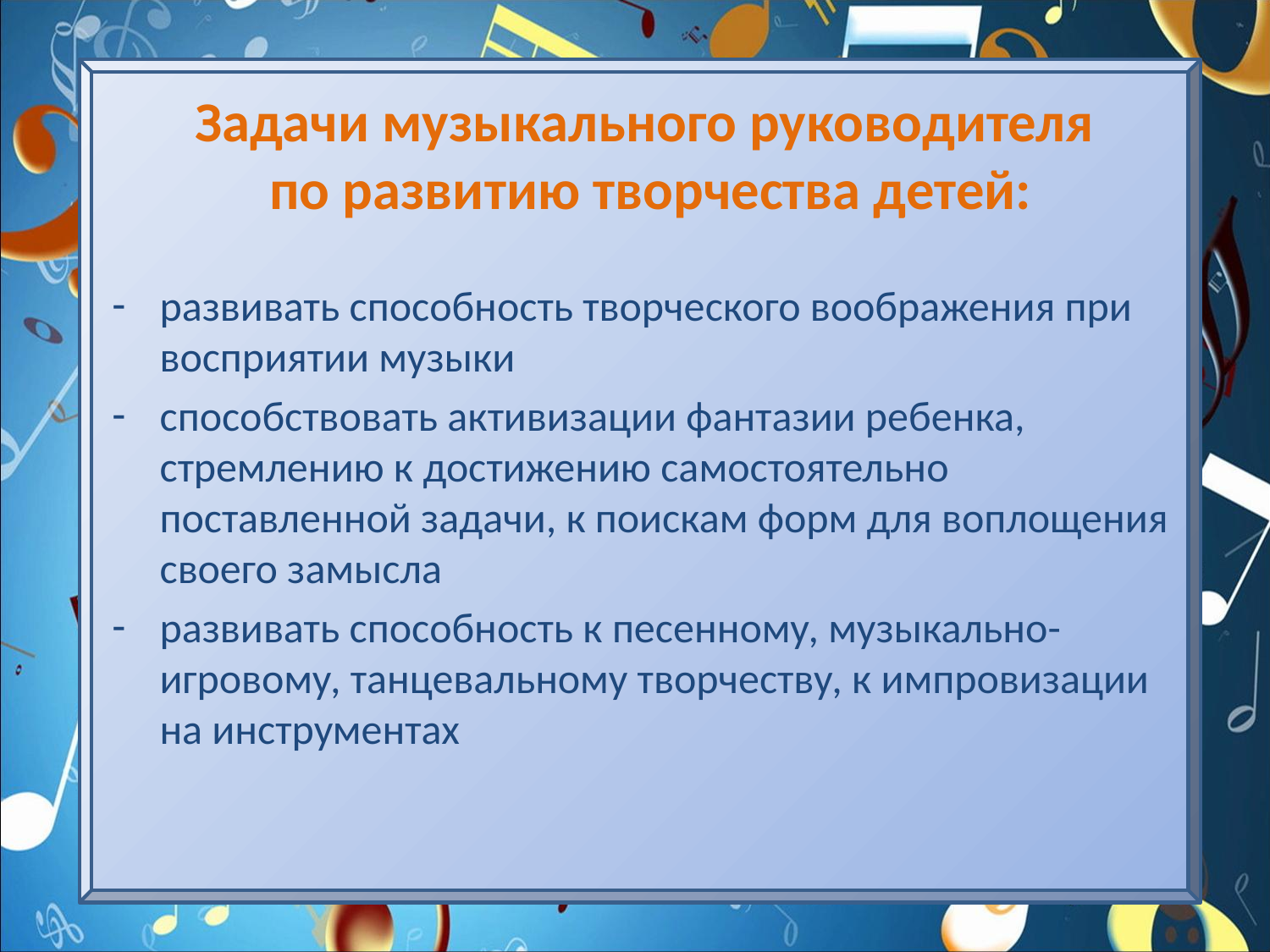

Задачи музыкального руководителя
по развитию творчества детей:

развивать способность творческого воображения при восприятии музыки
способствовать активизации фантазии ребенка, стремлению к достижению самостоятельно поставленной задачи, к поискам форм для воплощения своего замысла
развивать способность к песенному, музыкально-игровому, танцевальному творчеству, к импровизации на инструментах